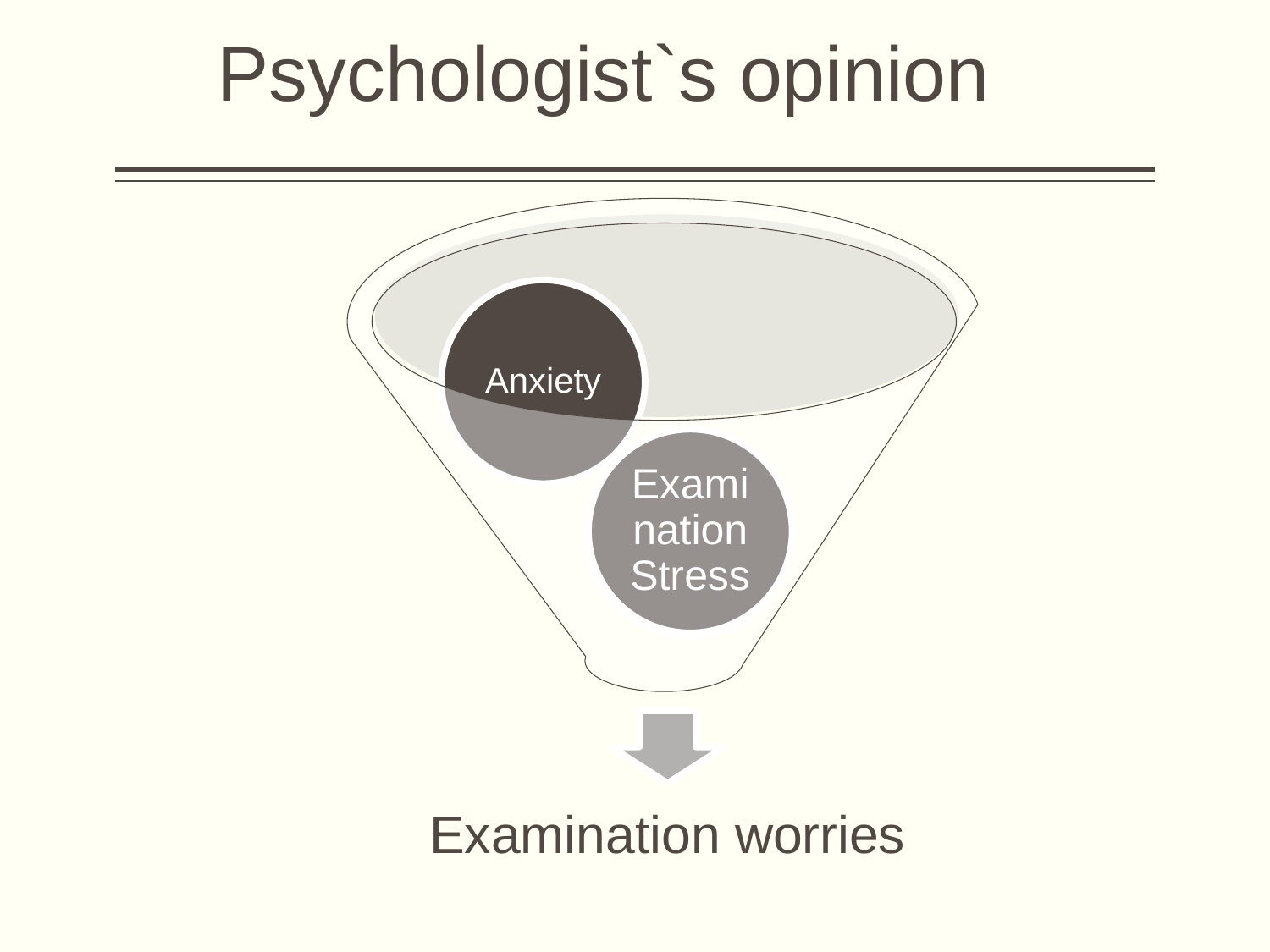

# Psychologist`s opinion
Examination worries

Anxiety
Examination Stress